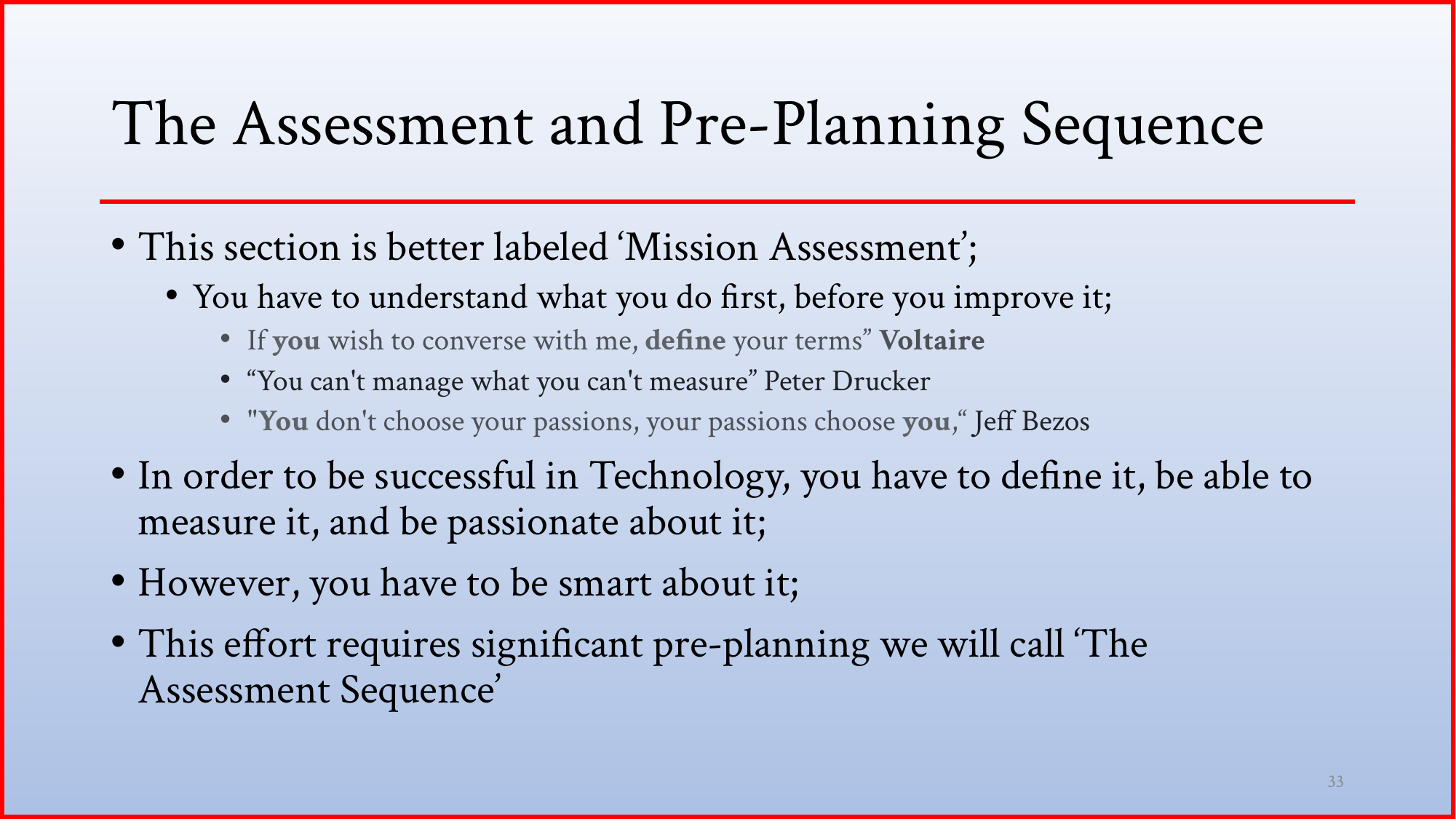

# The Assessment and Pre-Planning Sequence
This section is better labeled ‘Mission Assessment’;
You have to understand what you do first, before you improve it;
If you wish to converse with me, define your terms” Voltaire
“You can't manage what you can't measure” Peter Drucker
"You don't choose your passions, your passions choose you,“ Jeff Bezos
In order to be successful in Technology, you have to define it, be able to measure it, and be passionate about it;
However, you have to be smart about it;
This effort requires significant pre-planning we will call ‘The Assessment Sequence’
33